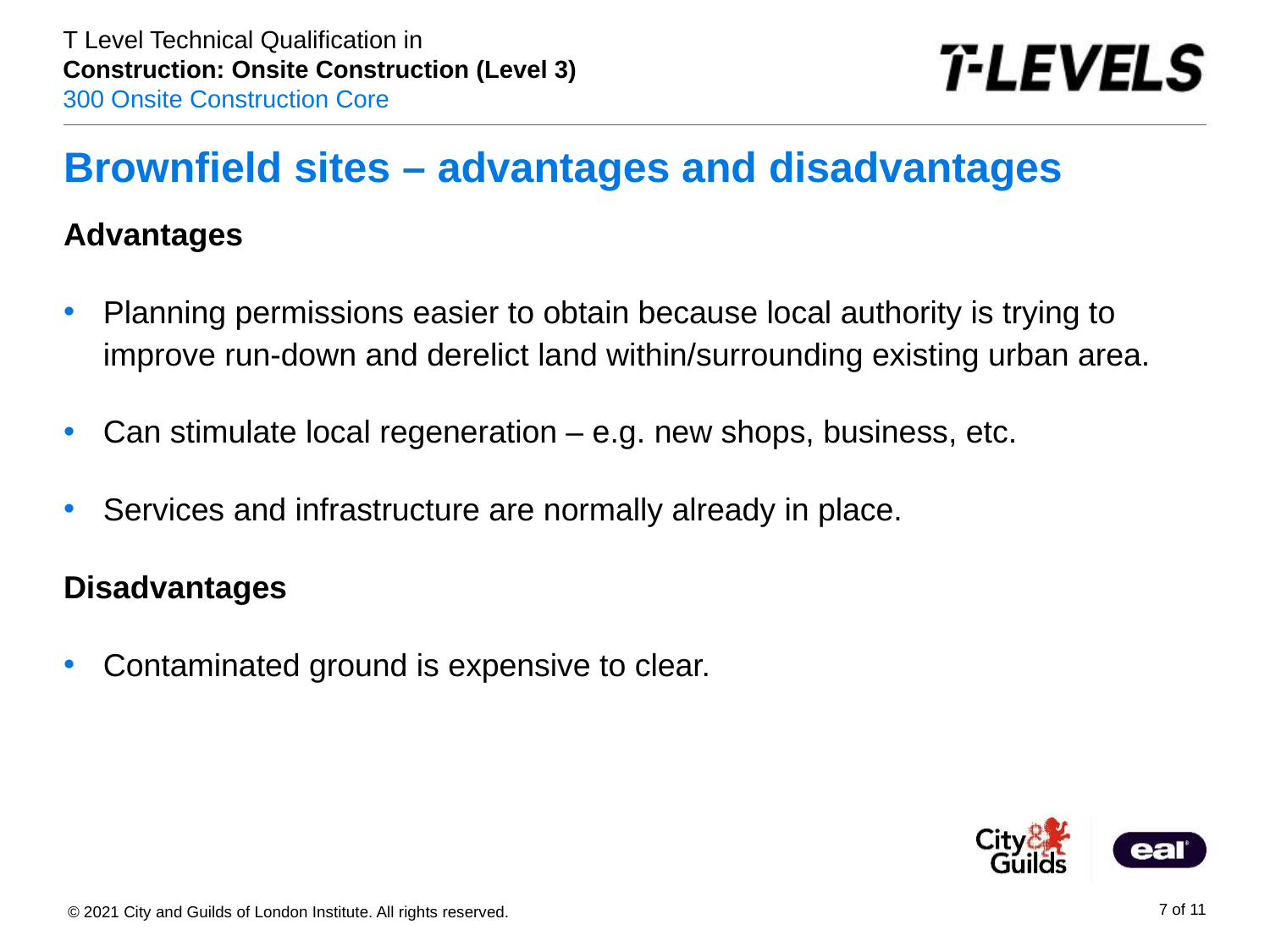

# Brownfield sites – advantages and disadvantages
Advantages
Planning permissions easier to obtain because local authority is trying to improve run-down and derelict land within/surrounding existing urban area.
Can stimulate local regeneration – e.g. new shops, business, etc.
Services and infrastructure are normally already in place.
Disadvantages
Contaminated ground is expensive to clear.